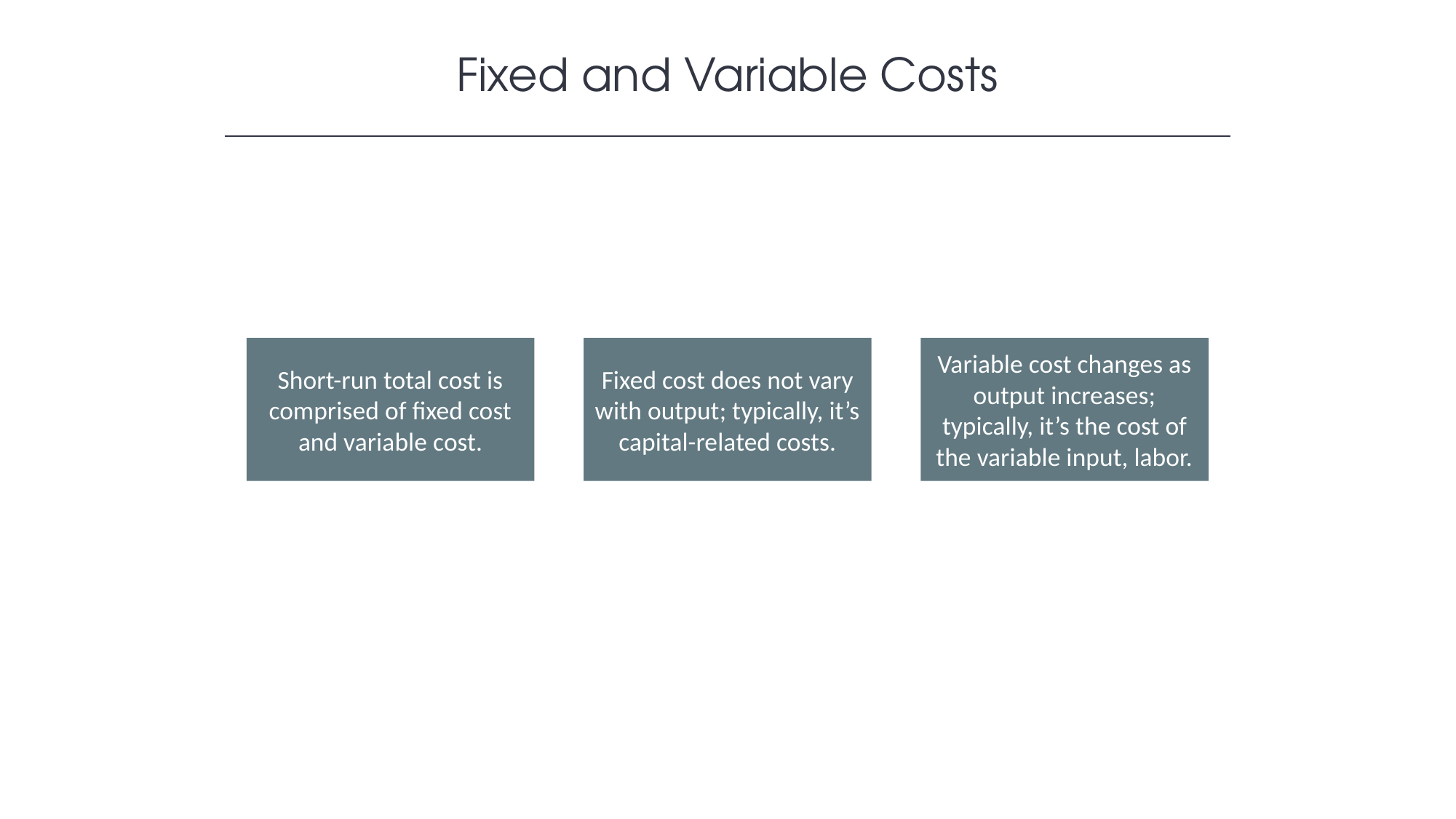

Fixed and Variable Costs
Short-run total cost is comprised of fixed cost and variable cost.
Fixed cost does not vary with output; typically, it’s capital-related costs.
Variable cost changes as output increases; typically, it’s the cost of the variable input, labor.